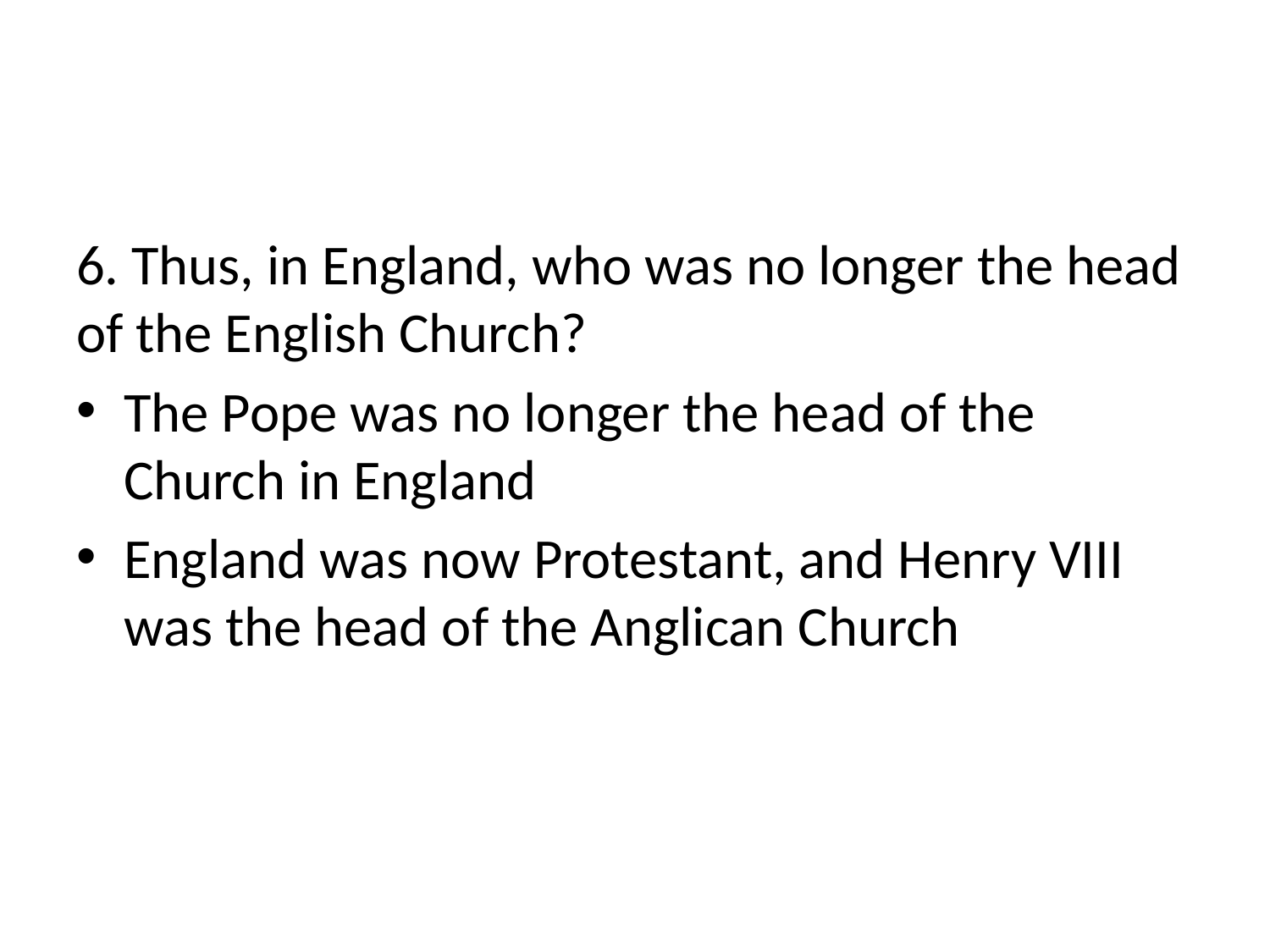

#
6. Thus, in England, who was no longer the head of the English Church?
The Pope was no longer the head of the Church in England
England was now Protestant, and Henry VIII was the head of the Anglican Church